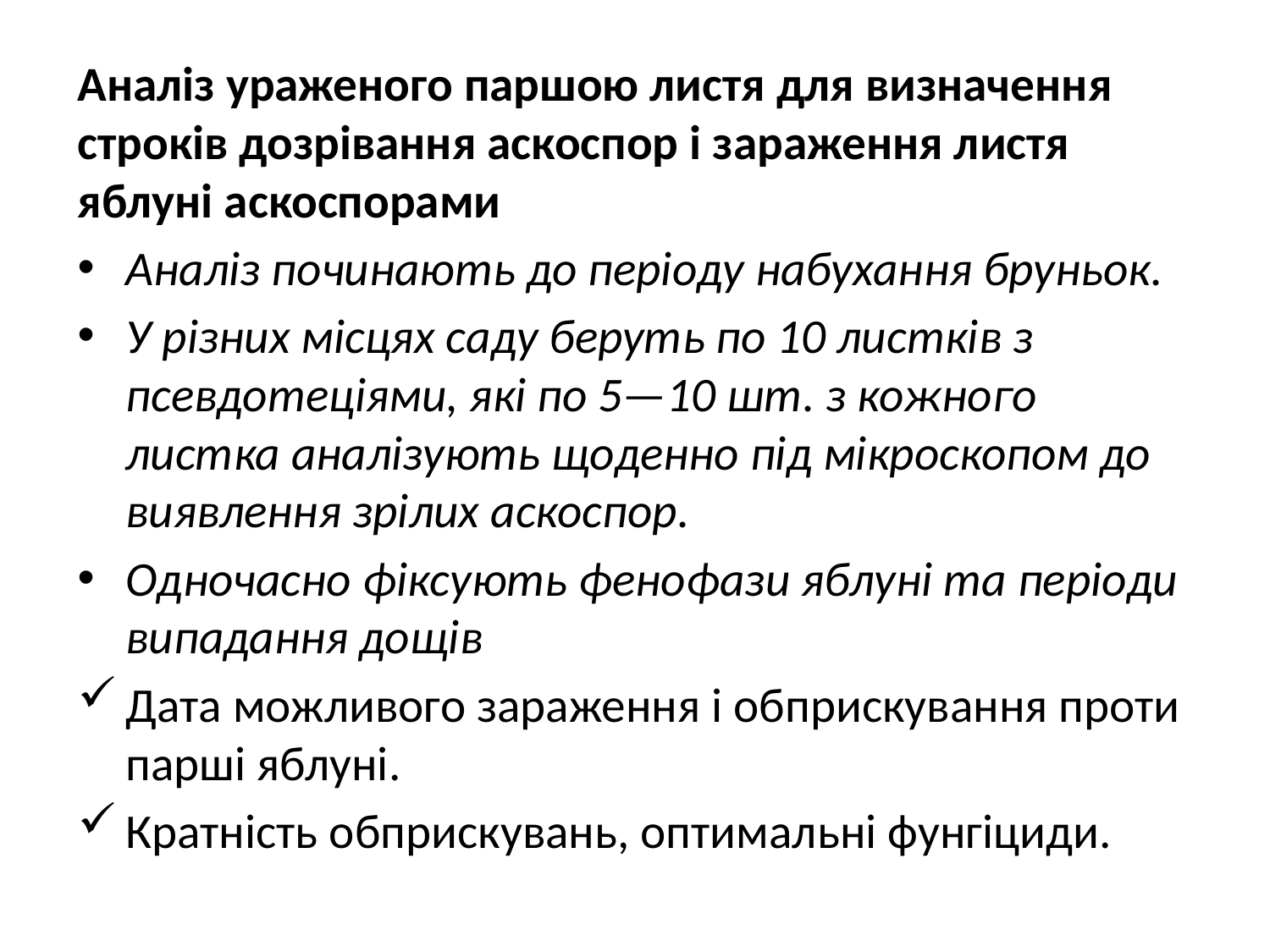

Аналіз ураженого паршою листя для визначення строків дозрівання аскоспор і зараження листя яблуні аскоспорами
Аналіз починають до періоду набухання бруньок.
У різних місцях саду беруть по 10 листків з псевдотеціями, які по 5—10 шт. з кожного листка аналізують щоденно під мікроскопом до виявлення зрілих аскоспор.
Одночасно фіксують фенофази яблуні та періоди випадання дощів
Дата можливого зараження і обприскування проти парші яблуні.
Кратність обприскувань, оптимальні фунгіциди.